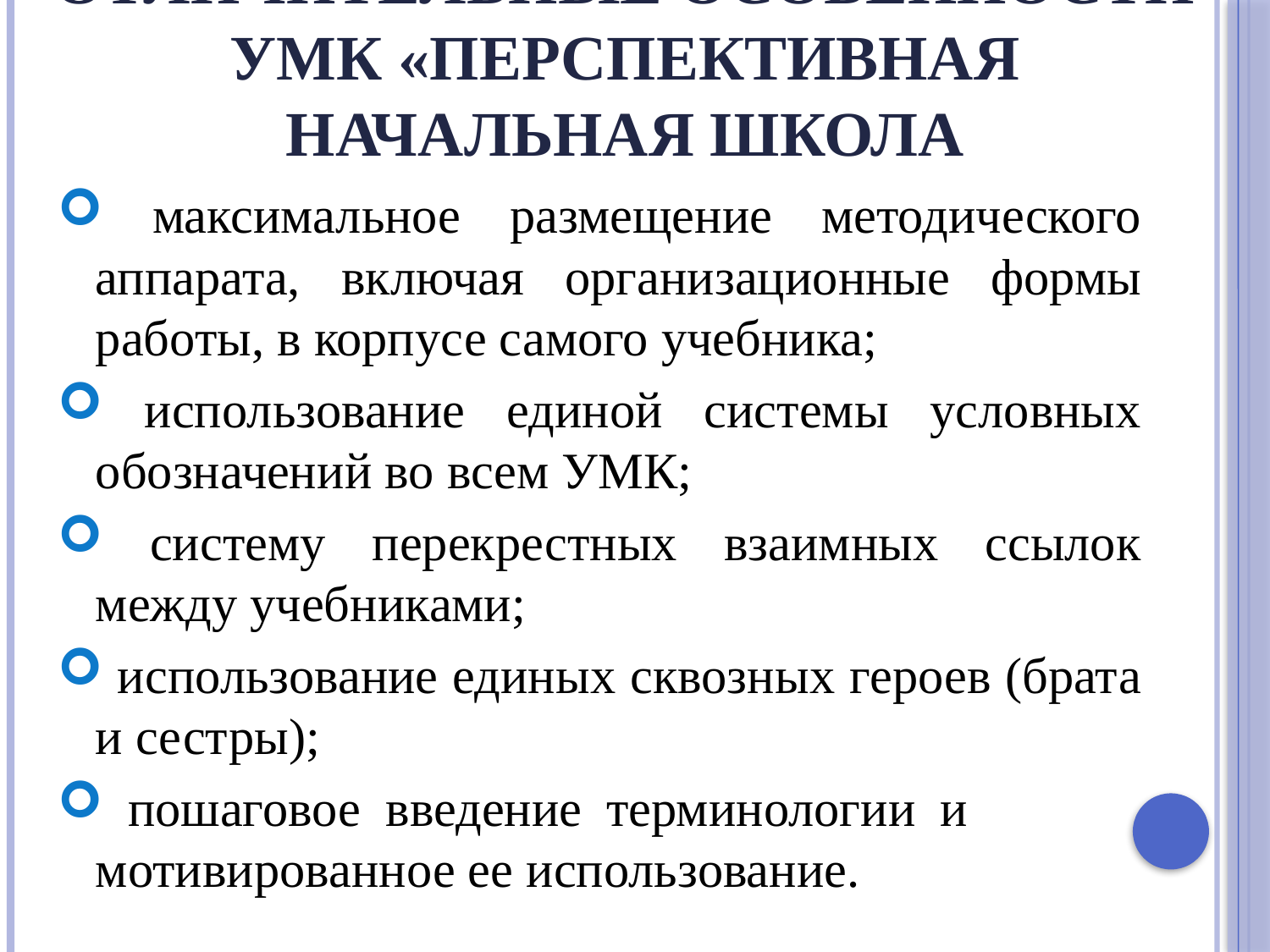

# Отличительные особенности УМК «Перспективная начальная школа
 максимальное размещение методического аппарата, включая организационные формы работы, в корпусе самого учебника;
 использование единой системы условных обозначений во всем УМК;
 систему перекрестных взаимных ссылок между учебниками;
 использование единых сквозных героев (брата и сестры);
 пошаговое введение терминологии и        мотивированное ее использование.